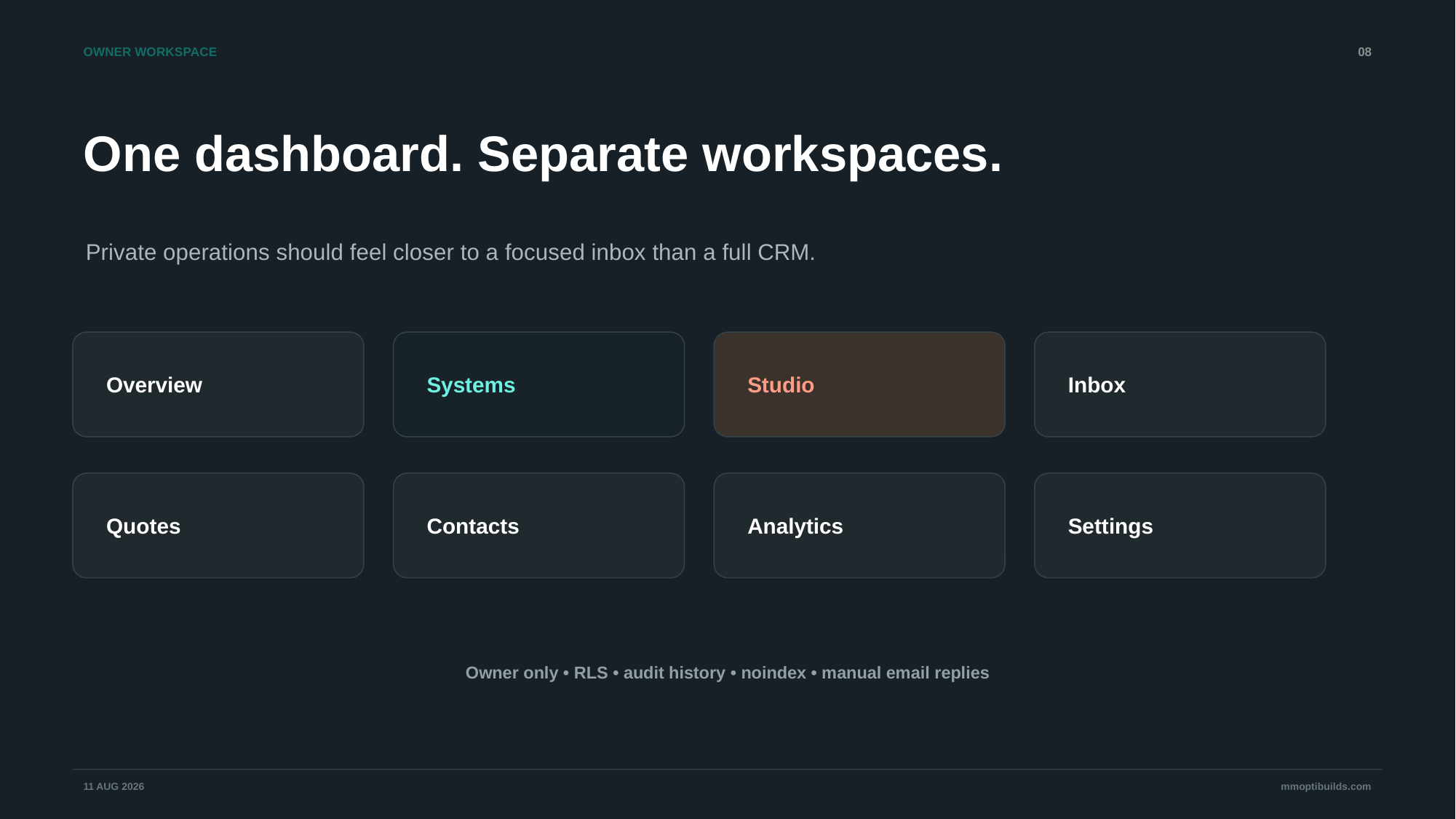

OWNER WORKSPACE
08
One dashboard. Separate workspaces.
Private operations should feel closer to a focused inbox than a full CRM.

Overview
Systems
Studio
Inbox

Quotes
Contacts
Analytics
Settings
Owner only • RLS • audit history • noindex • manual email replies

11 AUG 2026
mmoptibuilds.com